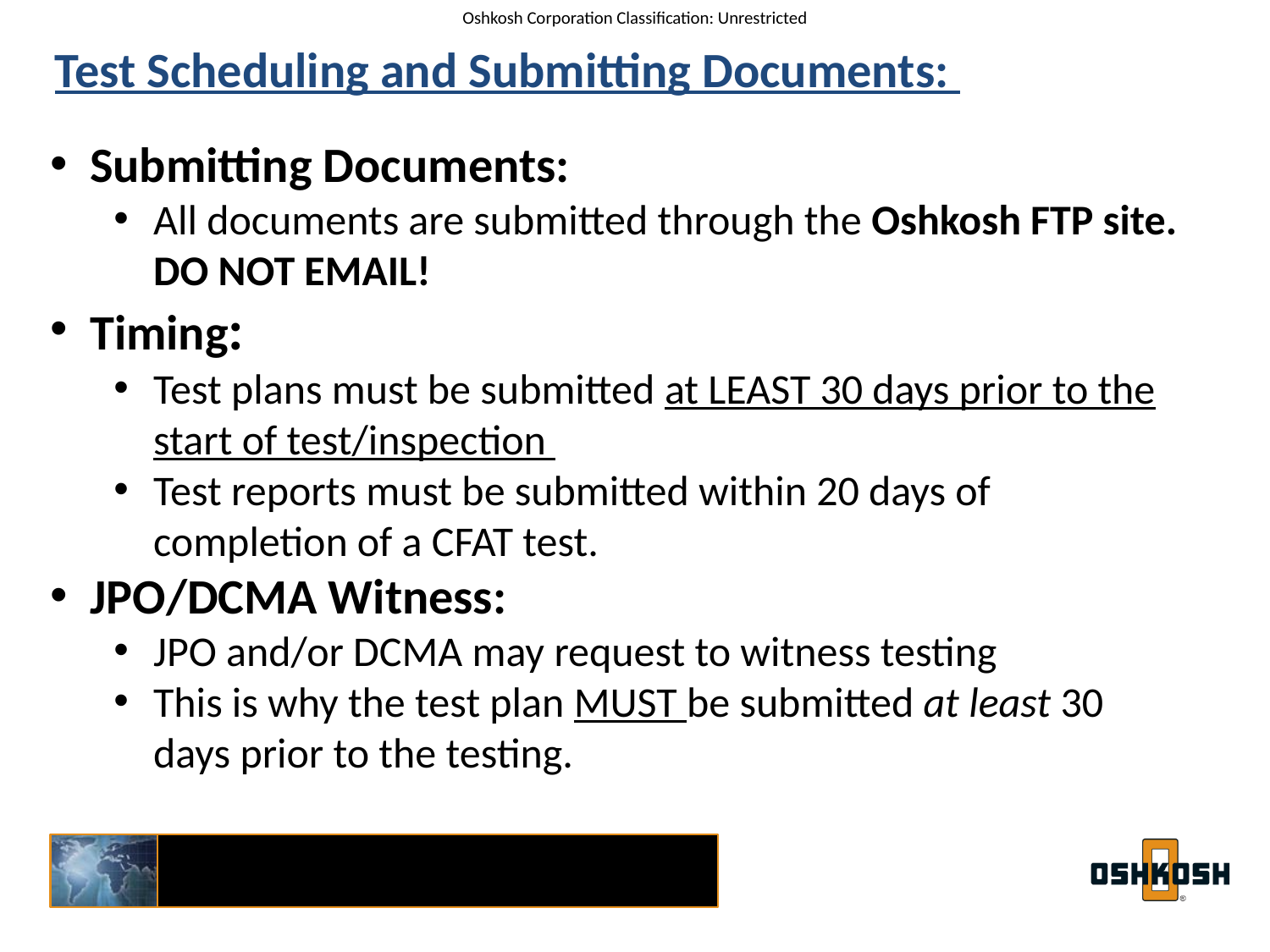

Test Scheduling and Submitting Documents:
Submitting Documents:
All documents are submitted through the Oshkosh FTP site. DO NOT EMAIL!
Timing:
Test plans must be submitted at LEAST 30 days prior to the start of test/inspection
Test reports must be submitted within 20 days of completion of a CFAT test.
JPO/DCMA Witness:
JPO and/or DCMA may request to witness testing
This is why the test plan MUST be submitted at least 30 days prior to the testing.